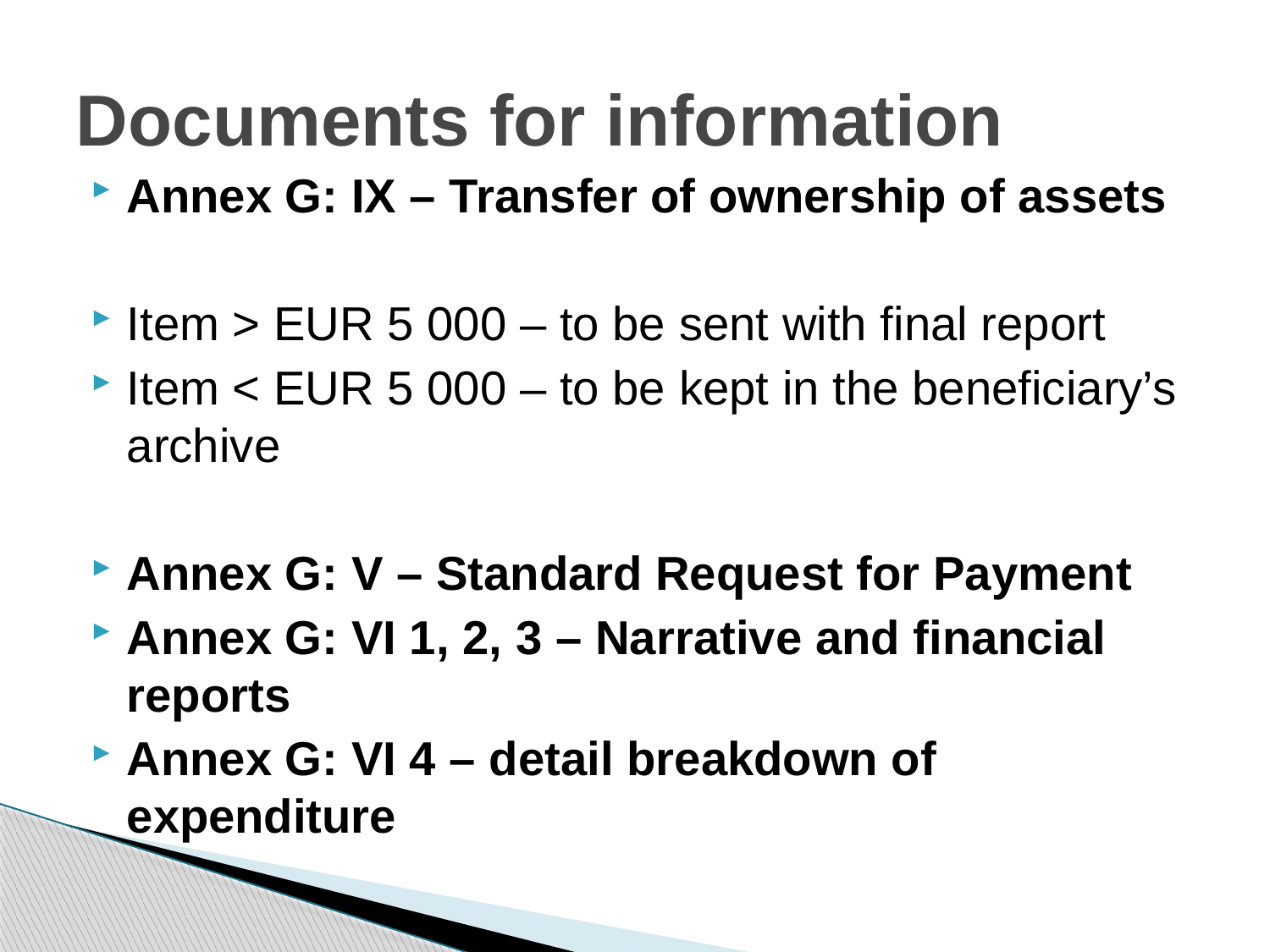

# Documents for information
Annex G: IX – Transfer of ownership of assets

Item > EUR 5 000 – to be sent with final report
Item < EUR 5 000 – to be kept in the beneficiary’s archive

Annex G: V – Standard Request for Payment
Annex G: VI 1, 2, 3 – Narrative and financial reports
Annex G: VI 4 – detail breakdown of expenditure